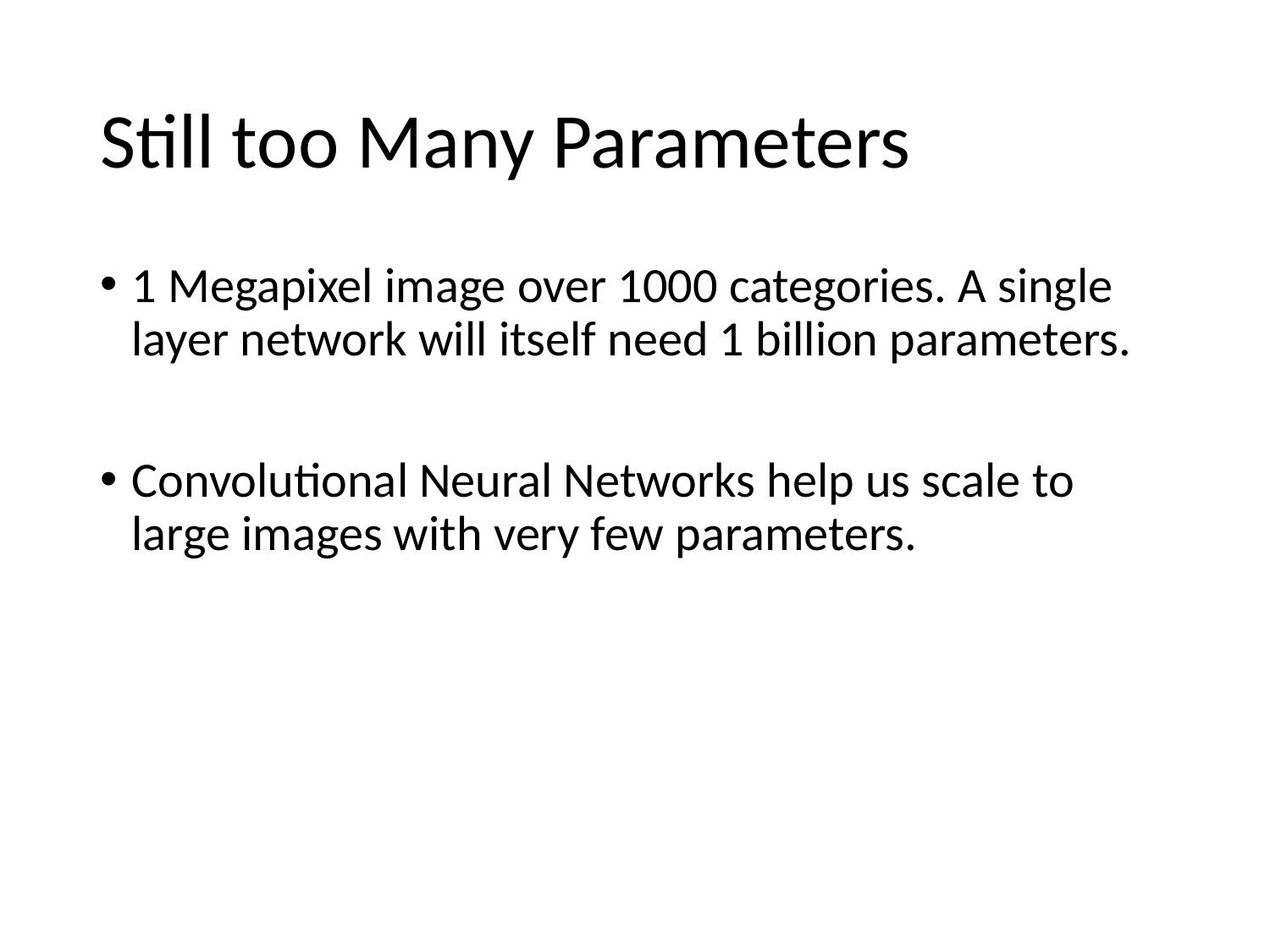

# Still too Many Parameters
1 Megapixel image over 1000 categories. A single layer network will itself need 1 billion parameters.

Convolutional Neural Networks help us scale to large images with very few parameters.